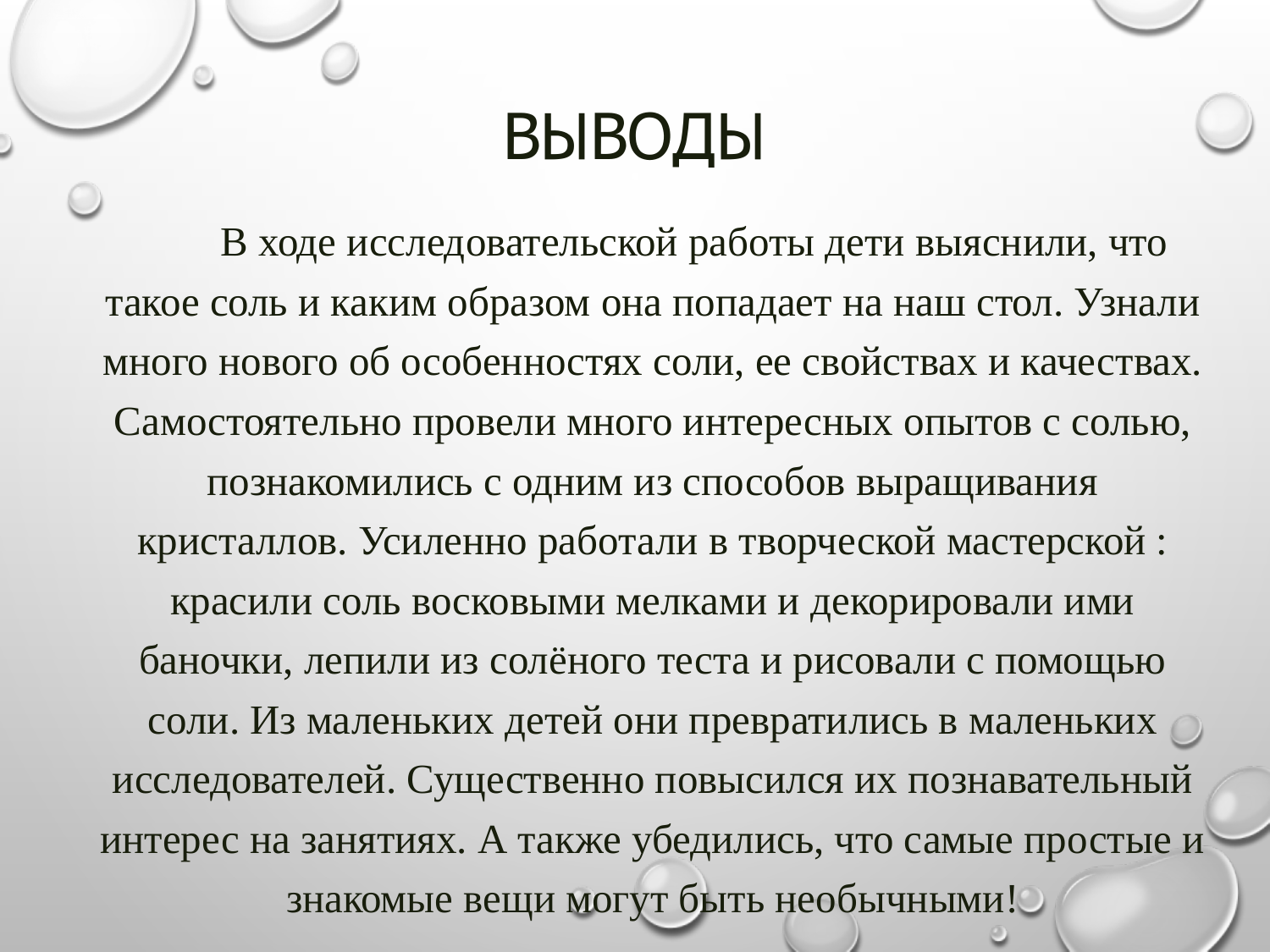

# Выводы
           В ходе исследовательской работы дети выяснили, что такое соль и каким образом она попадает на наш стол. Узнали много нового об особенностях соли, ее свойствах и качествах. Самостоятельно провели много интересных опытов с солью, познакомились с одним из способов выращивания кристаллов. Усиленно работали в творческой мастерской : красили соль восковыми мелками и декорировали ими баночки, лепили из солёного теста и рисовали с помощью соли. Из маленьких детей они превратились в маленьких исследователей. Существенно повысился их познавательный интерес на занятиях. А также убедились, что самые простые и знакомые вещи могут быть необычными!